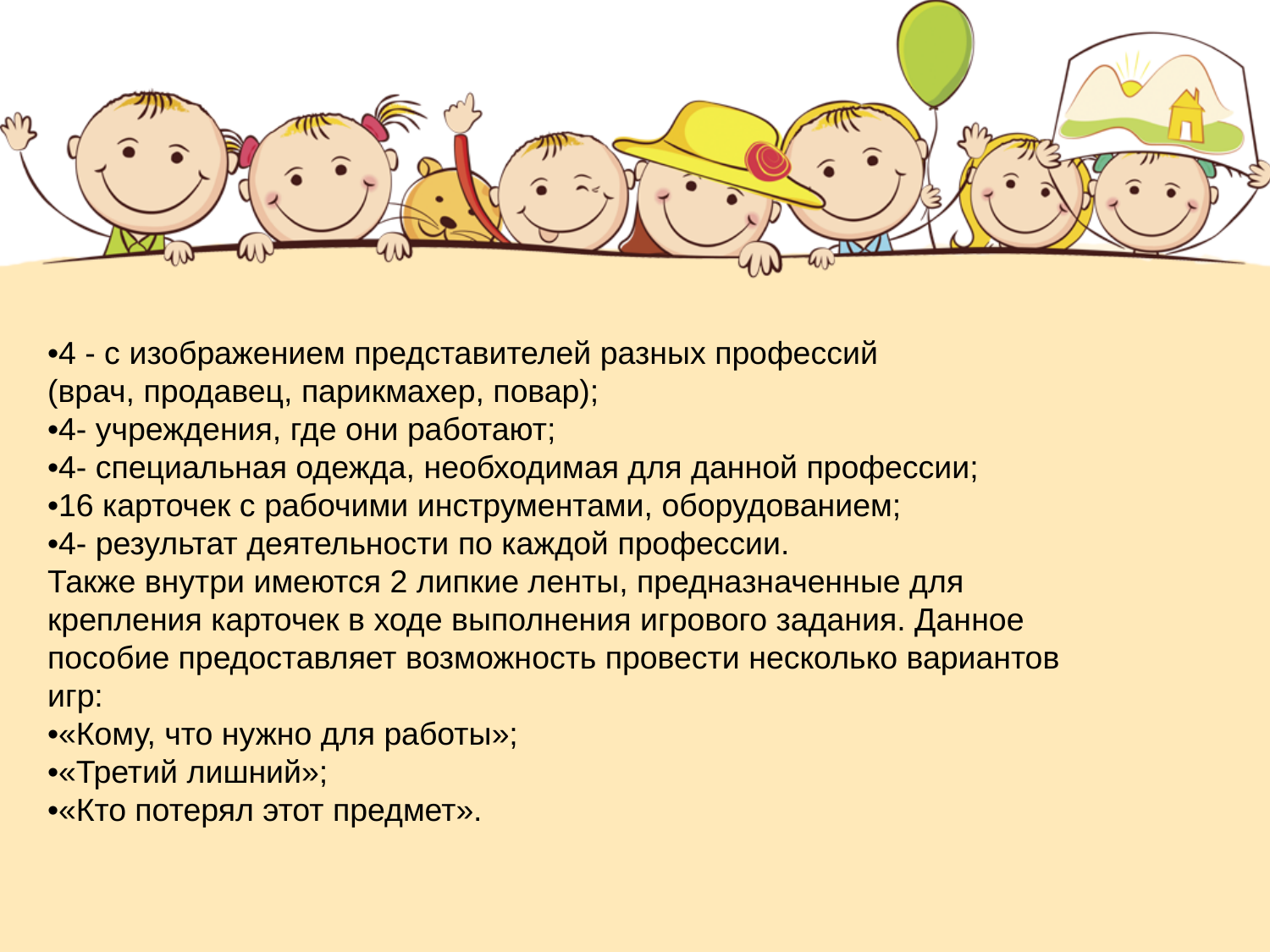

#
•4 - с изображением представителей разных профессий
(врач, продавец, парикмахер, повар);
•4- учреждения, где они работают;
•4- специальная одежда, необходимая для данной профессии;
•16 карточек с рабочими инструментами, оборудованием;
•4- результат деятельности по каждой профессии.
Также внутри имеются 2 липкие ленты, предназначенные для крепления карточек в ходе выполнения игрового задания. Данное пособие предоставляет возможность провести несколько вариантов игр:
•«Кому, что нужно для работы»;
•«Третий лишний»;
•«Кто потерял этот предмет».